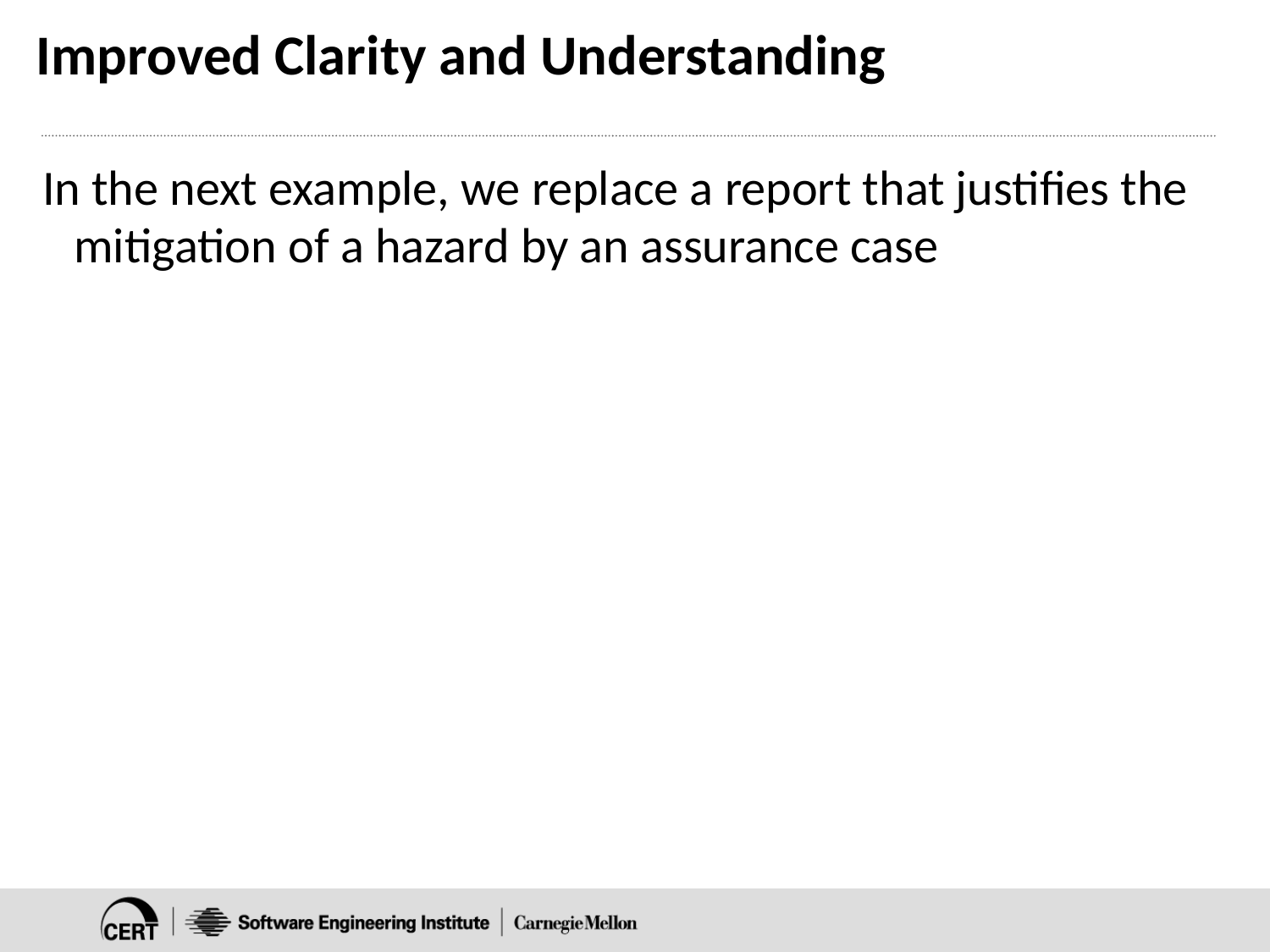

# Improved Clarity and Understanding
In the next example, we replace a report that justifies the mitigation of a hazard by an assurance case